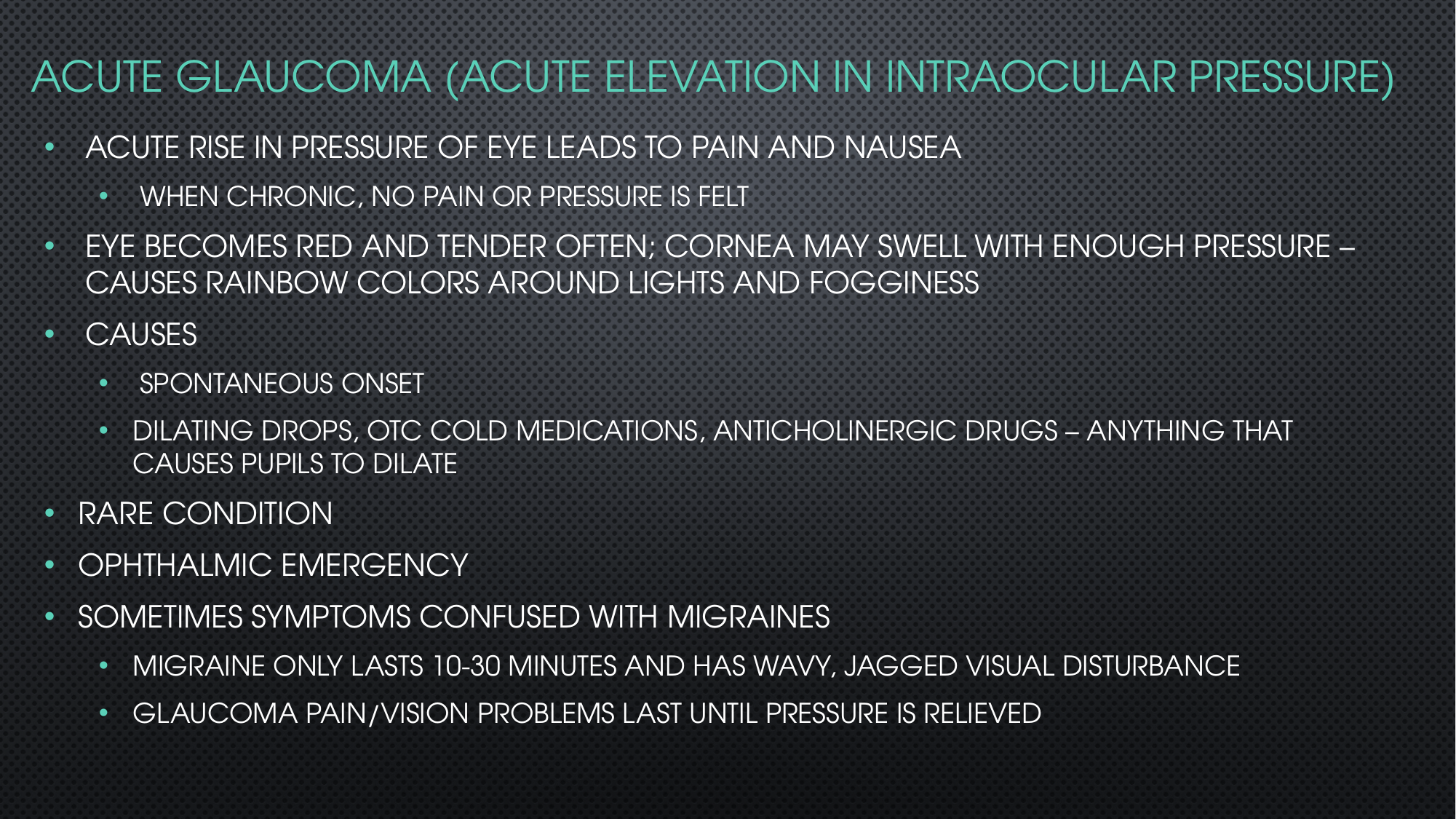

# Acute Glaucoma (Acute Elevation in intraocular pressure)
Acute rise in pressure of eye leads to pain and nausea
When chronic, no pain or pressure is felt
Eye becomes red and tender often; cornea may swell with enough pressure – causes rainbow colors around lights and fogginess
Causes
Spontaneous onset
Dilating drops, OTC cold medications, anticholinergic drugs – anything that causes pupils to dilate
Rare condition
Ophthalmic emergency
Sometimes symptoms confused with migraines
Migraine only lasts 10-30 minutes and has wavy, jagged visual disturbance
Glaucoma pain/vision problems last until pressure is relieved